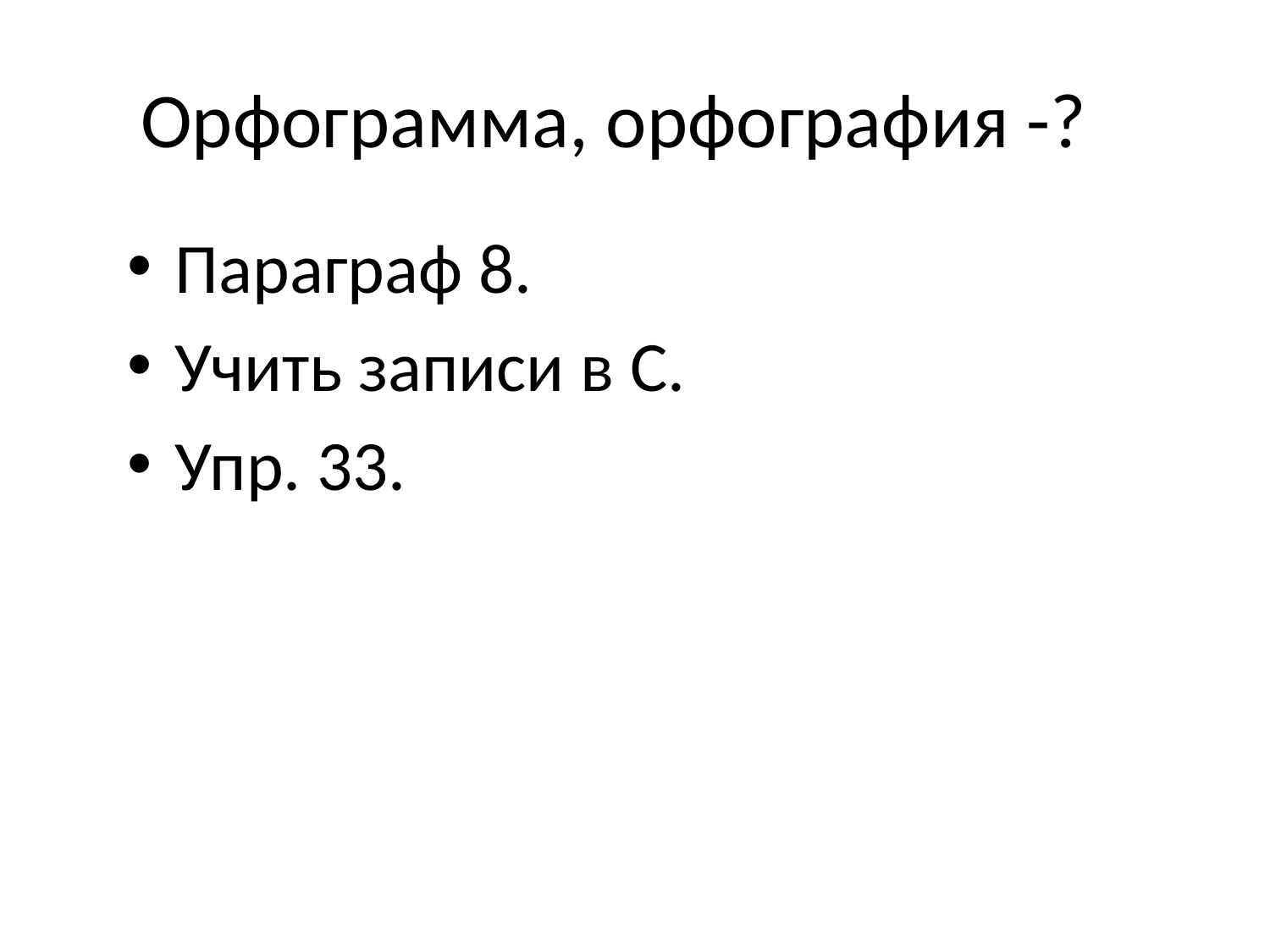

# Орфограмма, орфография -?
Параграф 8.
Учить записи в С.
Упр. 33.